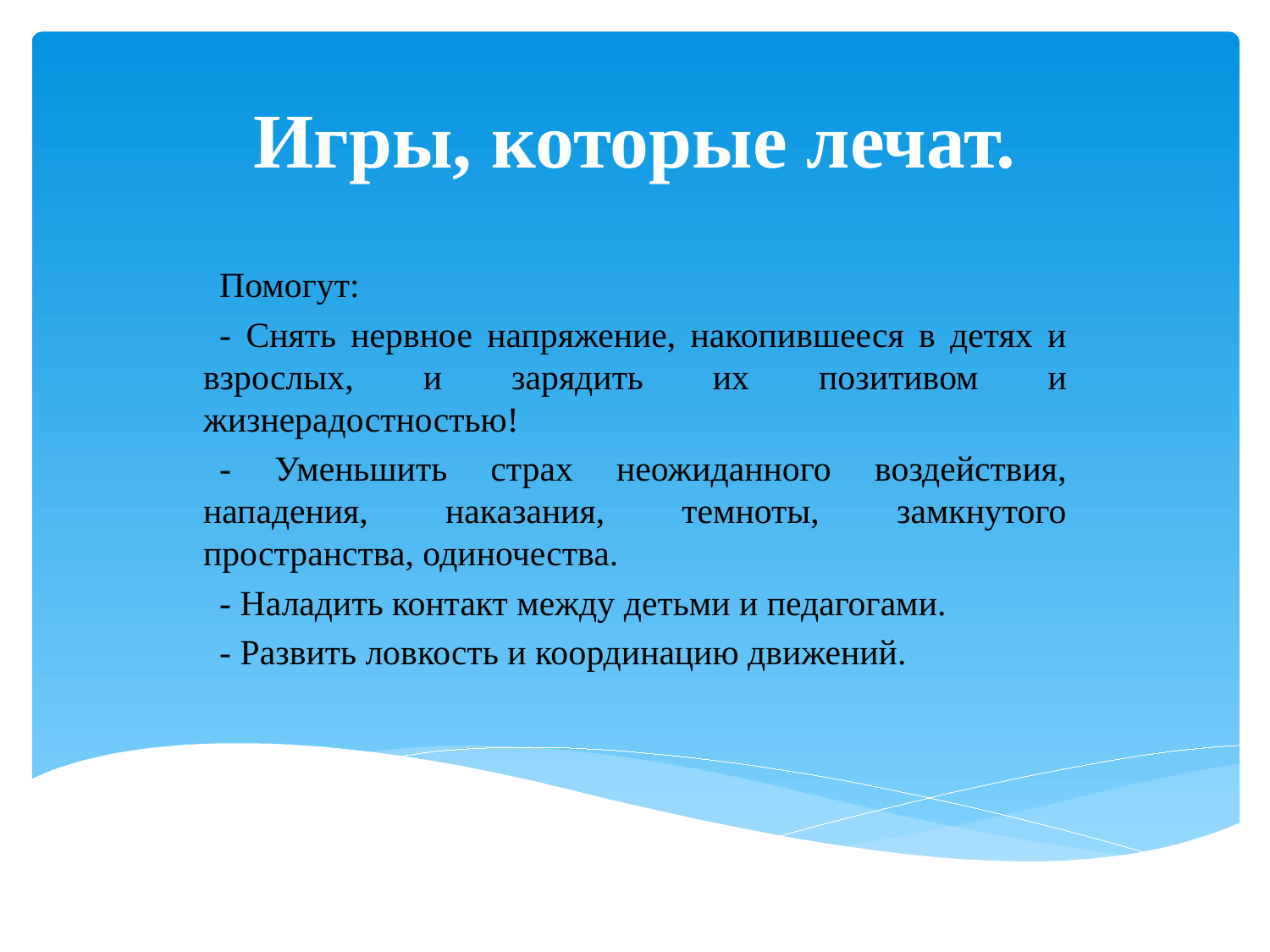

# Игры, которые лечат.
Помогут:
- Снять нервное напряжение, накопившееся в детях и взрослых, и зарядить их позитивом и жизнерадостностью!
- Уменьшить страх неожиданного воздействия, нападения, наказания, темноты, замкнутого пространства, одиночества.
- Наладить контакт между детьми и педагогами.
- Развить ловкость и координацию движений.